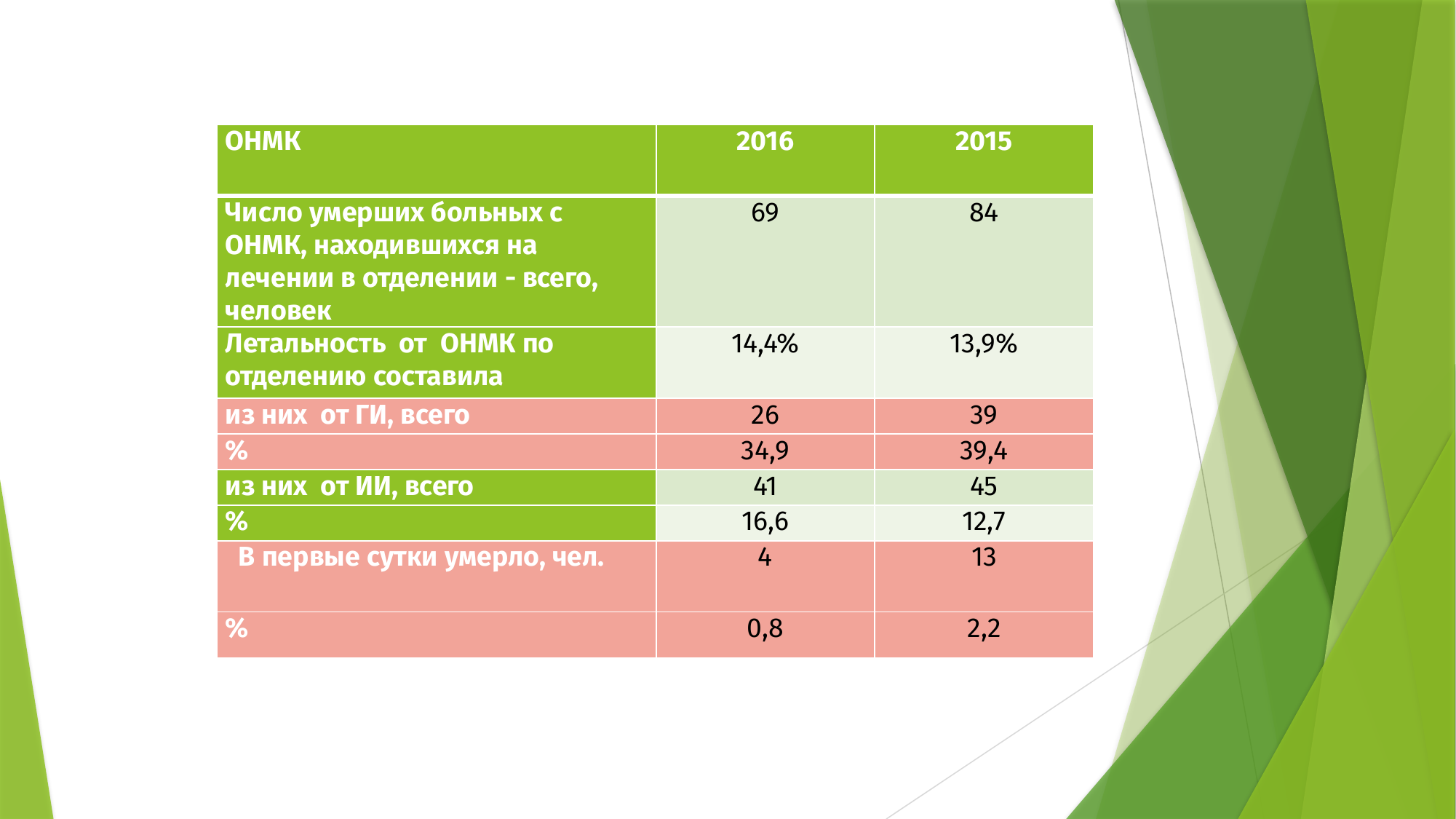

| ОНМК | 2016 | 2015 |
| --- | --- | --- |
| Число умерших больных с ОНМК, находившихся на лечении в отделении - всего, человек | 69 | 84 |
| Летальность от ОНМК по отделению составила | 14,4% | 13,9% |
| из них от ГИ, всего | 26 | 39 |
| % | 34,9 | 39,4 |
| из них от ИИ, всего | 41 | 45 |
| % | 16,6 | 12,7 |
| В первые сутки умерло, чел. | 4 | 13 |
| % | 0,8 | 2,2 |